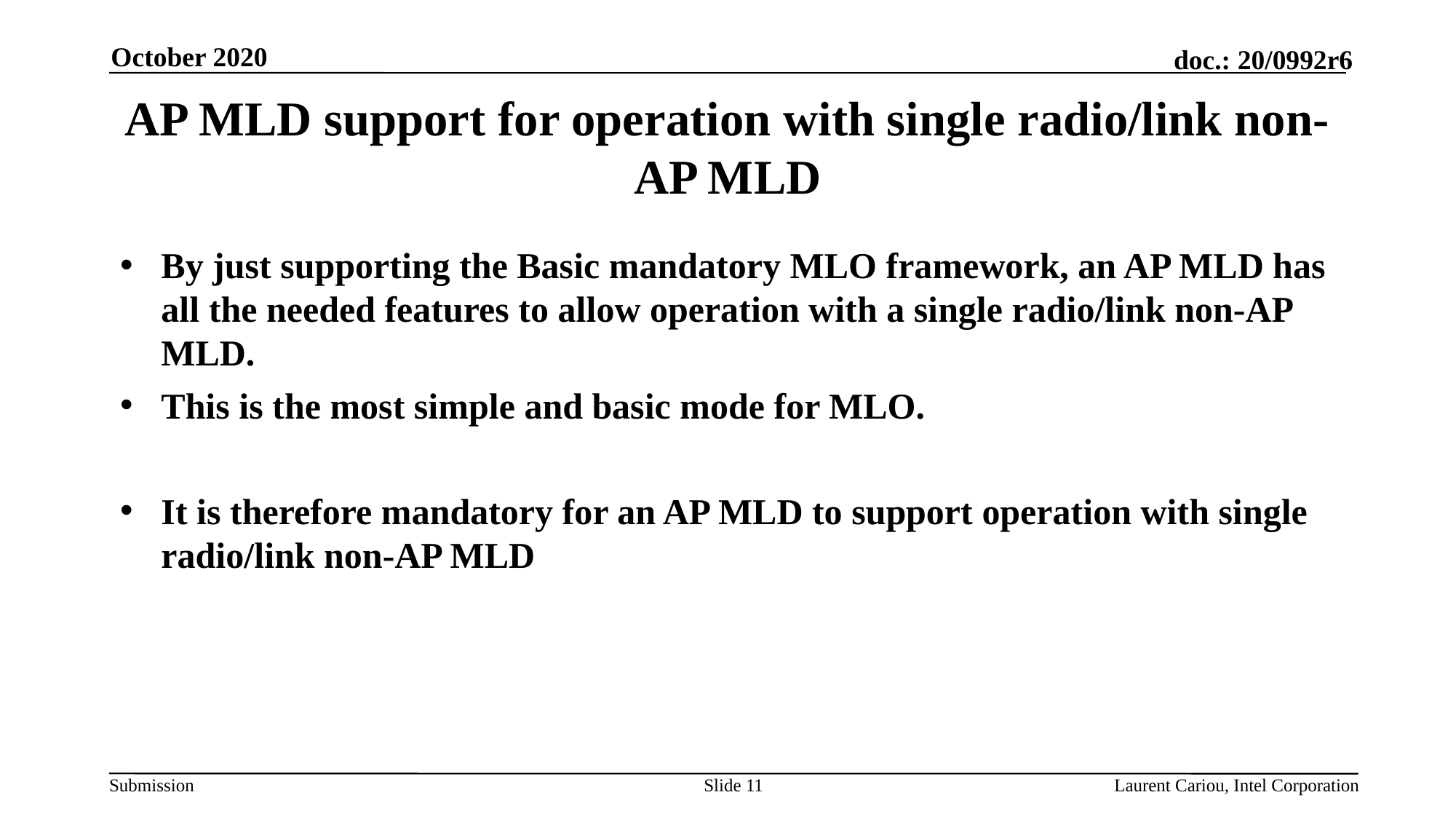

October 2020
# AP MLD support for operation with single radio/link non-AP MLD
By just supporting the Basic mandatory MLO framework, an AP MLD has all the needed features to allow operation with a single radio/link non-AP MLD.
This is the most simple and basic mode for MLO.

It is therefore mandatory for an AP MLD to support operation with single radio/link non-AP MLD
Slide 11
Laurent Cariou, Intel Corporation